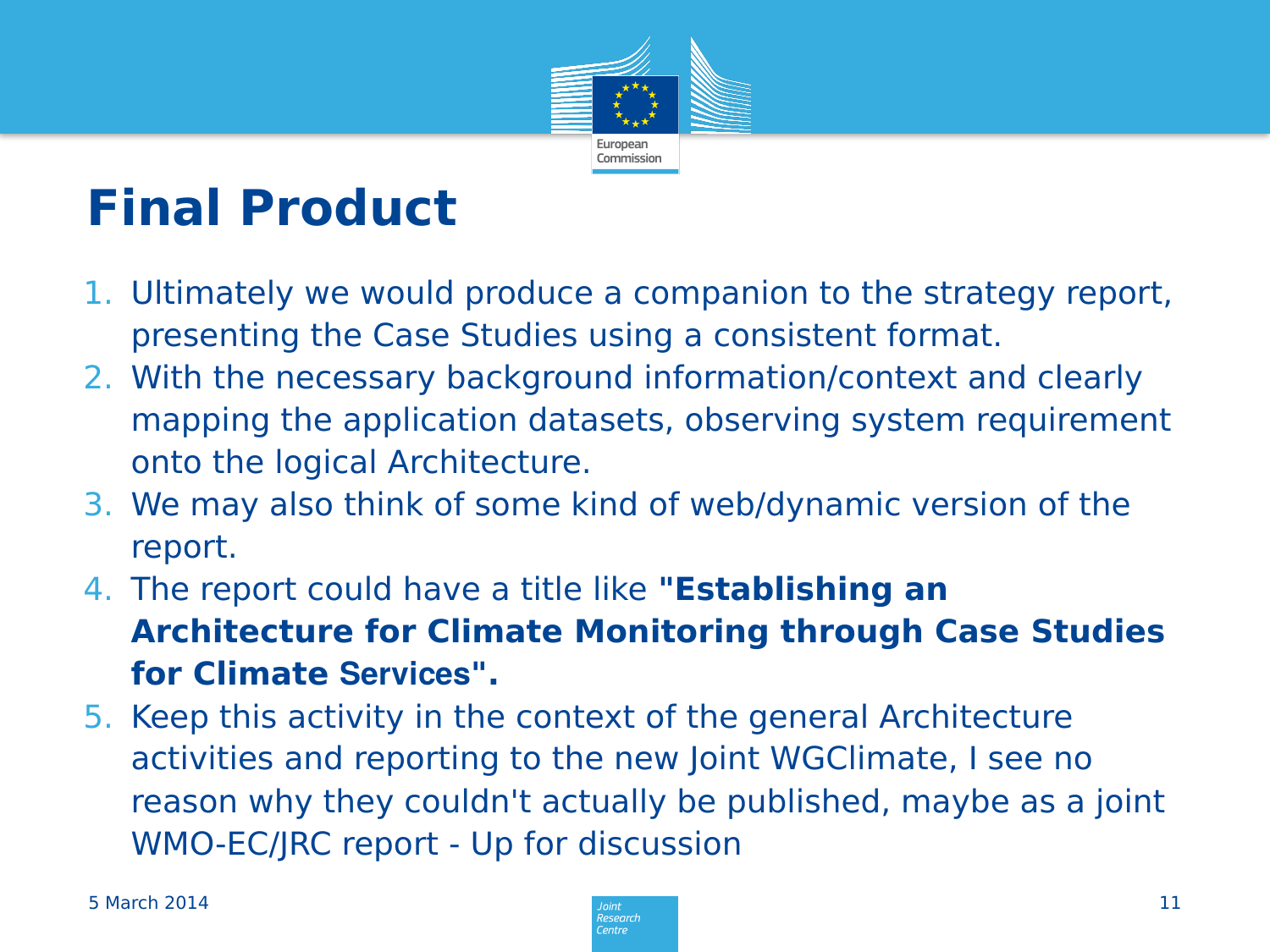

# Final Product
Ultimately we would produce a companion to the strategy report, presenting the Case Studies using a consistent format.
With the necessary background information/context and clearly mapping the application datasets, observing system requirement onto the logical Architecture.
We may also think of some kind of web/dynamic version of the report.
The report could have a title like "Establishing an Architecture for Climate Monitoring through Case Studies for Climate Services".
Keep this activity in the context of the general Architecture activities and reporting to the new Joint WGClimate, I see no reason why they couldn't actually be published, maybe as a joint WMO-EC/JRC report - Up for discussion
5 March 2014
11